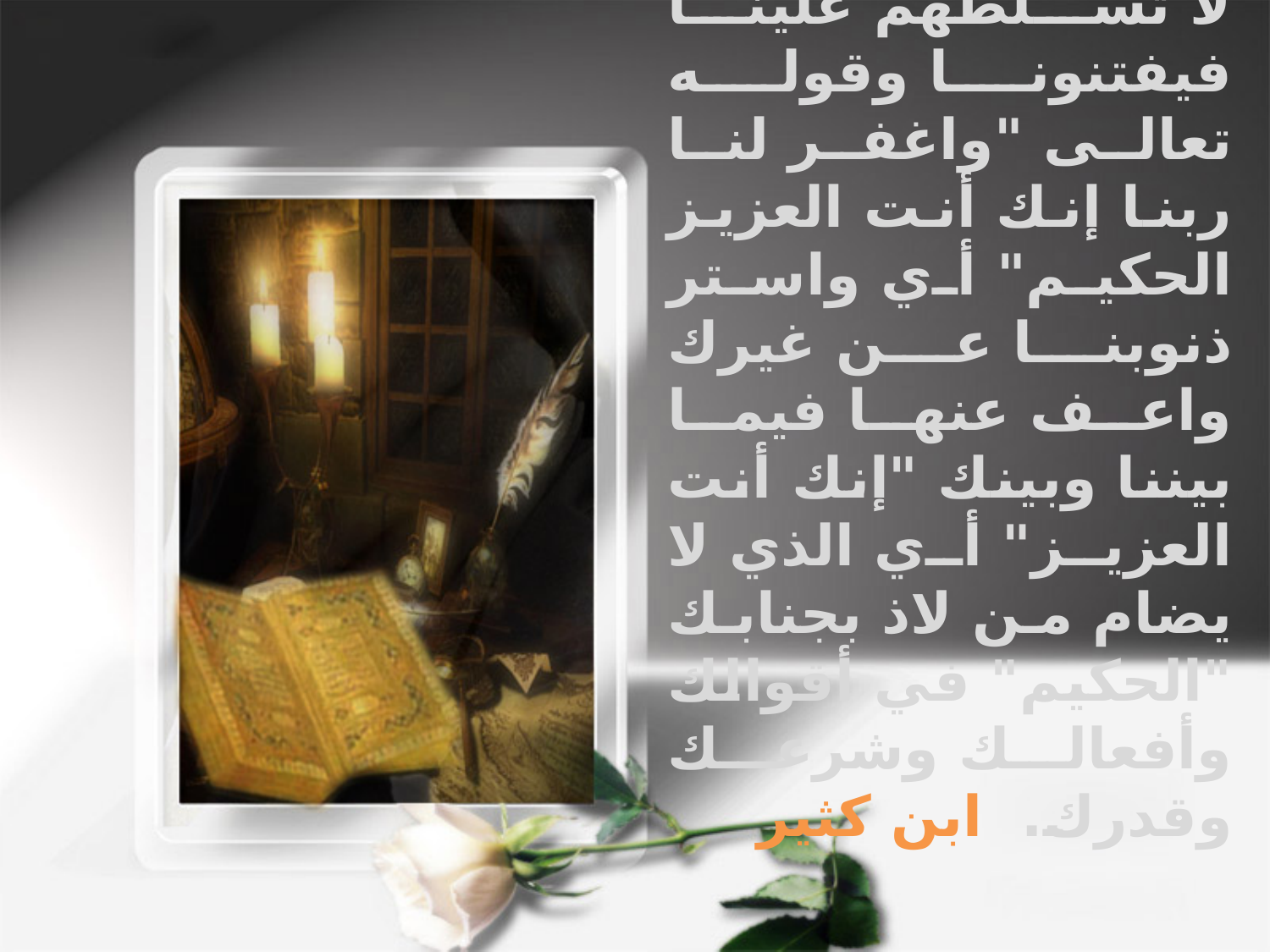

وقال علي بن أبي طلحة عن ابن عباس لا تسلطهم علينا فيفتنونا وقوله تعالى "واغفر لنا ربنا إنك أنت العزيز الحكيم" أي واستر ذنوبنا عن غيرك واعف عنها فيما بيننا وبينك "إنك أنت العزيز" أي الذي لا يضام من لاذ بجنابك "الحكيم" في أقوالك وأفعالك وشرعك وقدرك.  ابن كثير